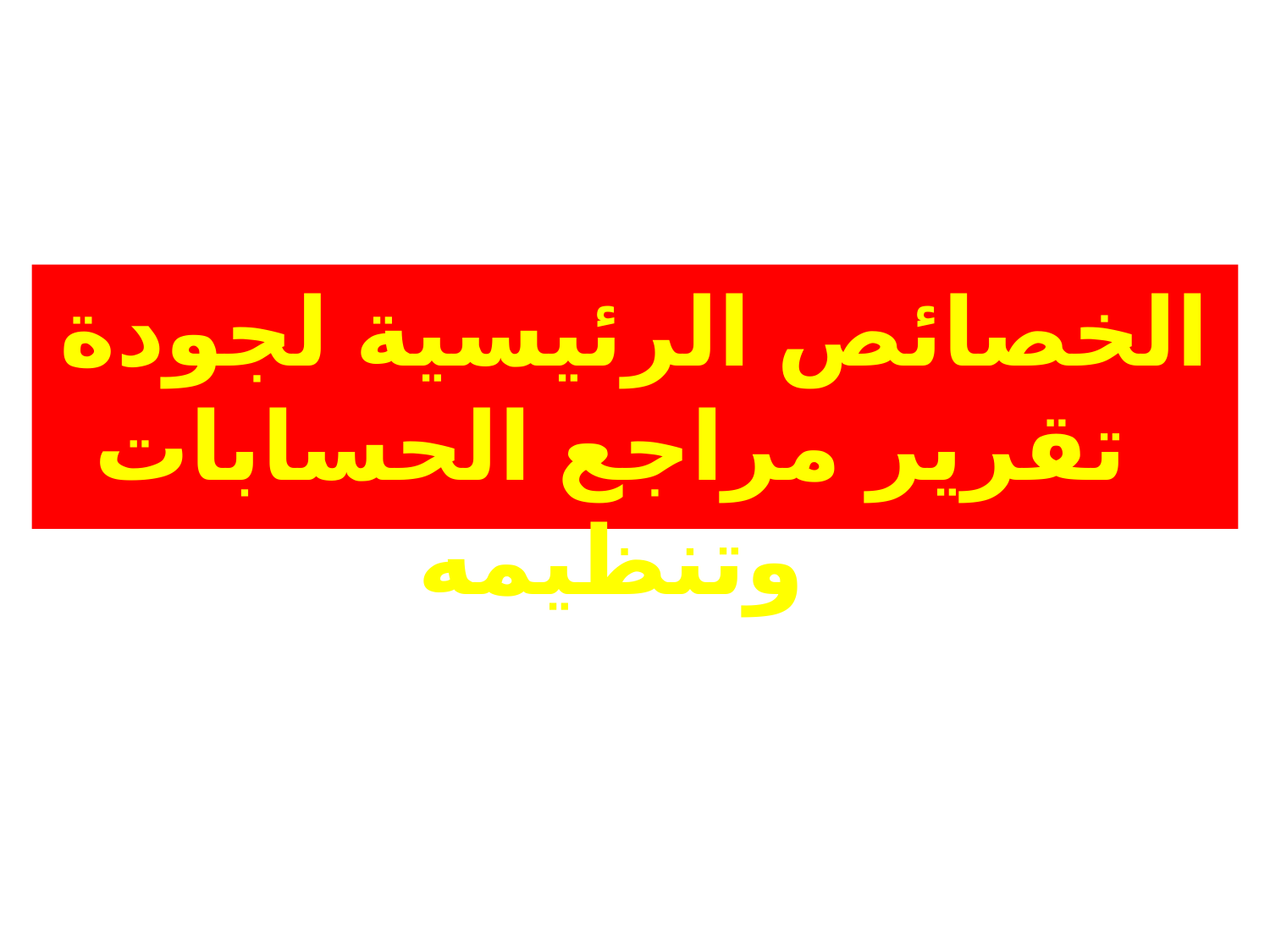

الخصائص الرئيسية لجودة تقرير مراجع الحسابات وتنظيمه